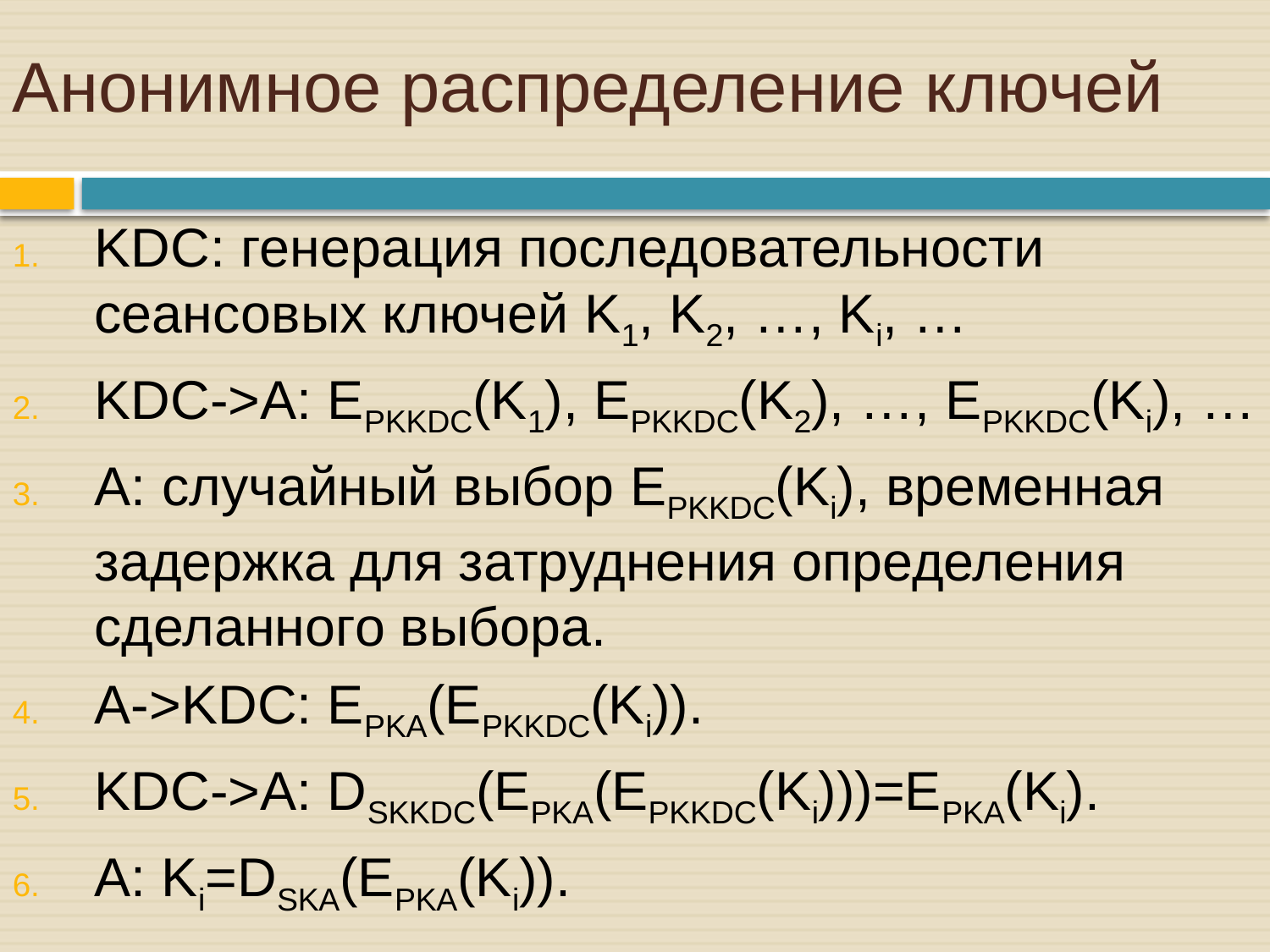

# Анонимное распределение ключей
KDC: генерация последовательности сеансовых ключей K1, K2, …, Ki, …
KDC->A: EPKKDC(K1), EPKKDC(K2), …, EPKKDC(Ki), …
A: случайный выбор EPKKDC(Ki), временная задержка для затруднения определения сделанного выбора.
A->KDC: EPKA(EPKKDC(Ki)).
KDC->A: DSKKDC(EPKA(EPKKDC(Ki)))=EPKA(Ki).
A: Ki=DSKA(EPKA(Ki)).